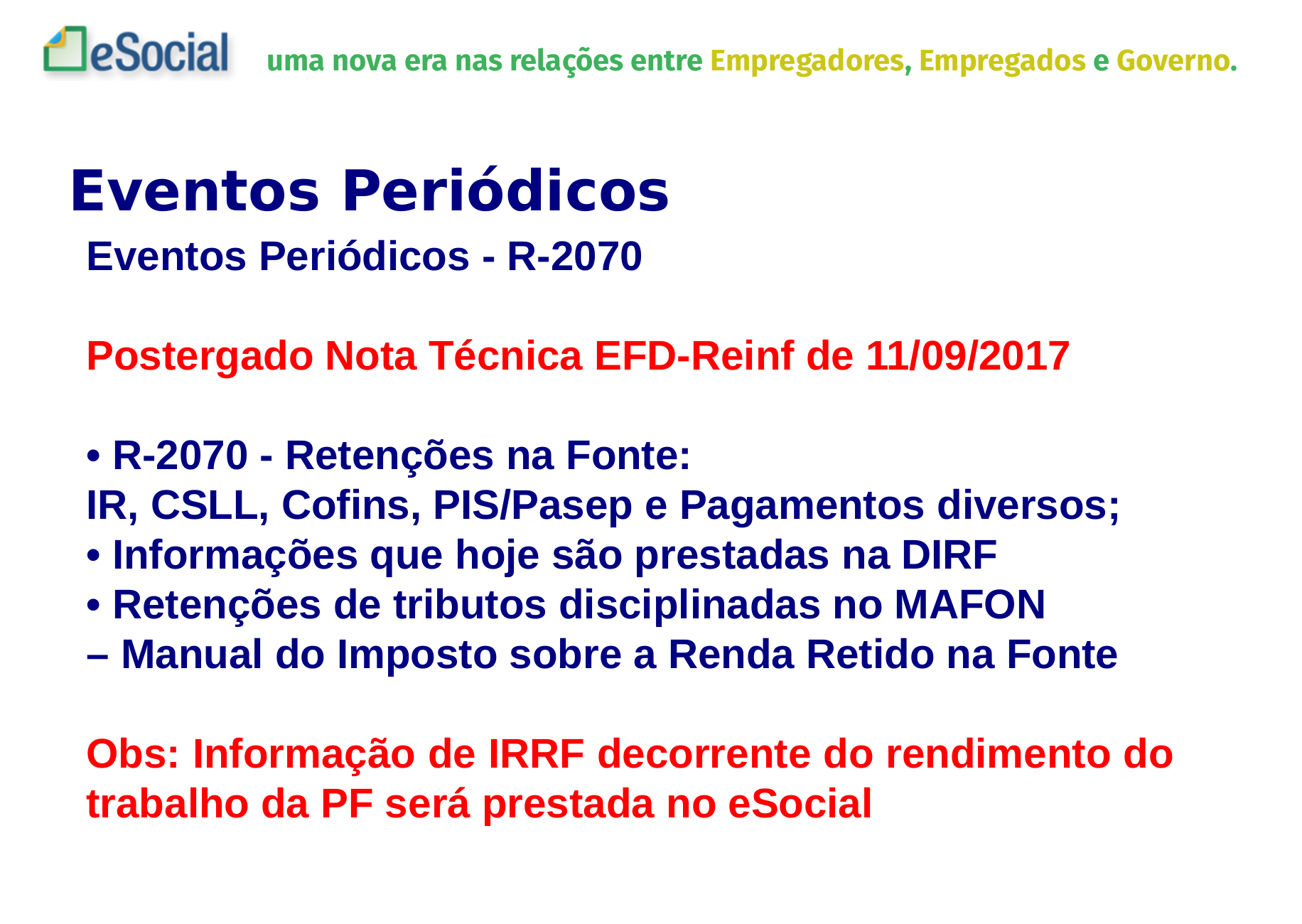

Eventos Periódicos
Eventos Periódicos - R-2070

Postergado Nota Técnica EFD-Reinf de 11/09/2017

• R-2070 - Retenções na Fonte:
IR, CSLL, Cofins, PIS/Pasep e Pagamentos diversos;
• Informações que hoje são prestadas na DIRF
• Retenções de tributos disciplinadas no MAFON
– Manual do Imposto sobre a Renda Retido na Fonte

Obs: Informação de IRRF decorrente do rendimento do trabalho da PF será prestada no eSocial